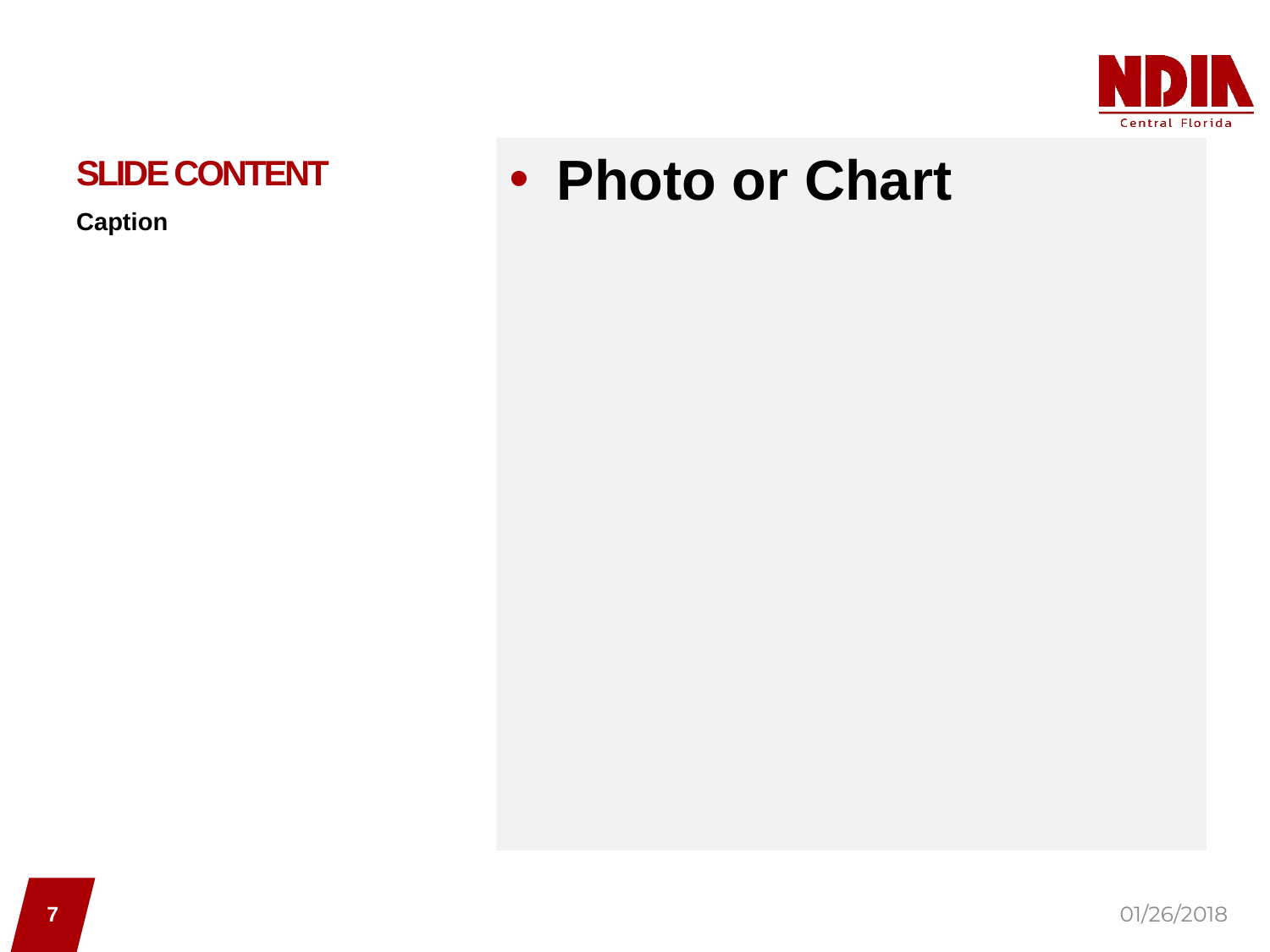

# SLIDE CONTENT
Photo or Chart
Caption
7
01/26/2018